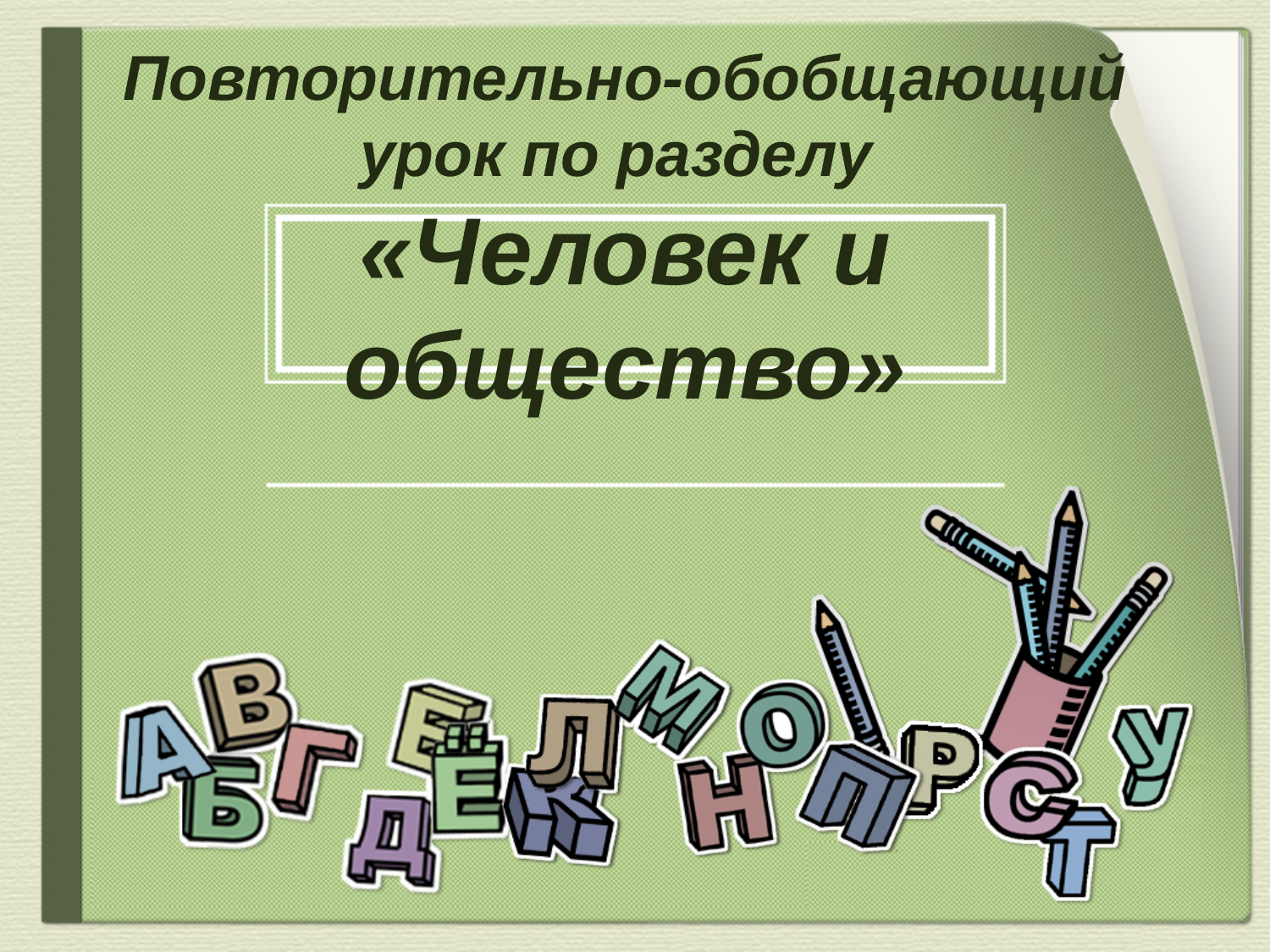

# Повторительно-обобщающий урок по разделу «Человек и общество»